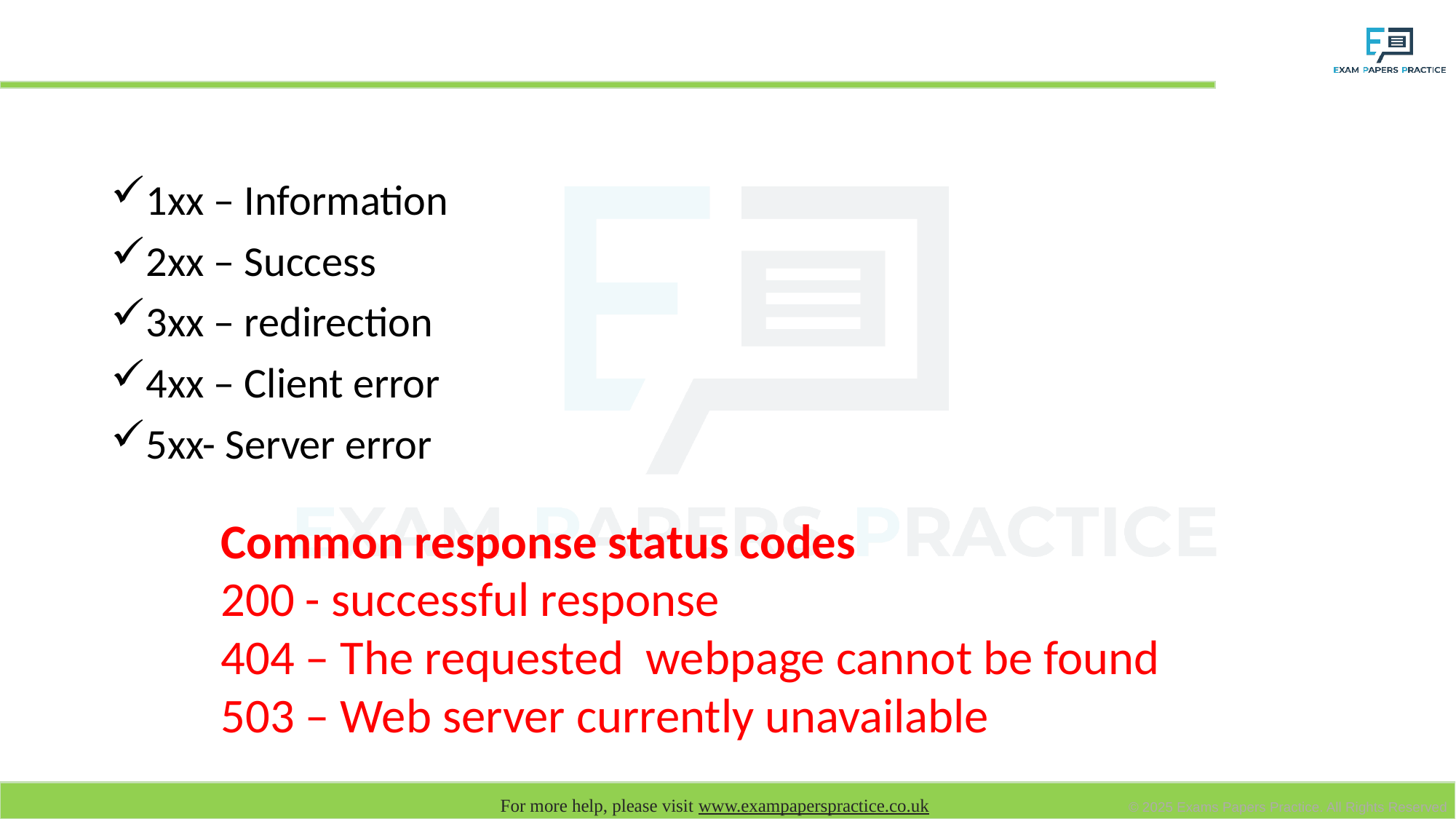

# HTTP response status codes
1xx – Information
2xx – Success
3xx – redirection
4xx – Client error
5xx- Server error
Common response status codes
200 - successful response
404 – The requested  webpage cannot be found
503 – Web server currently unavailable